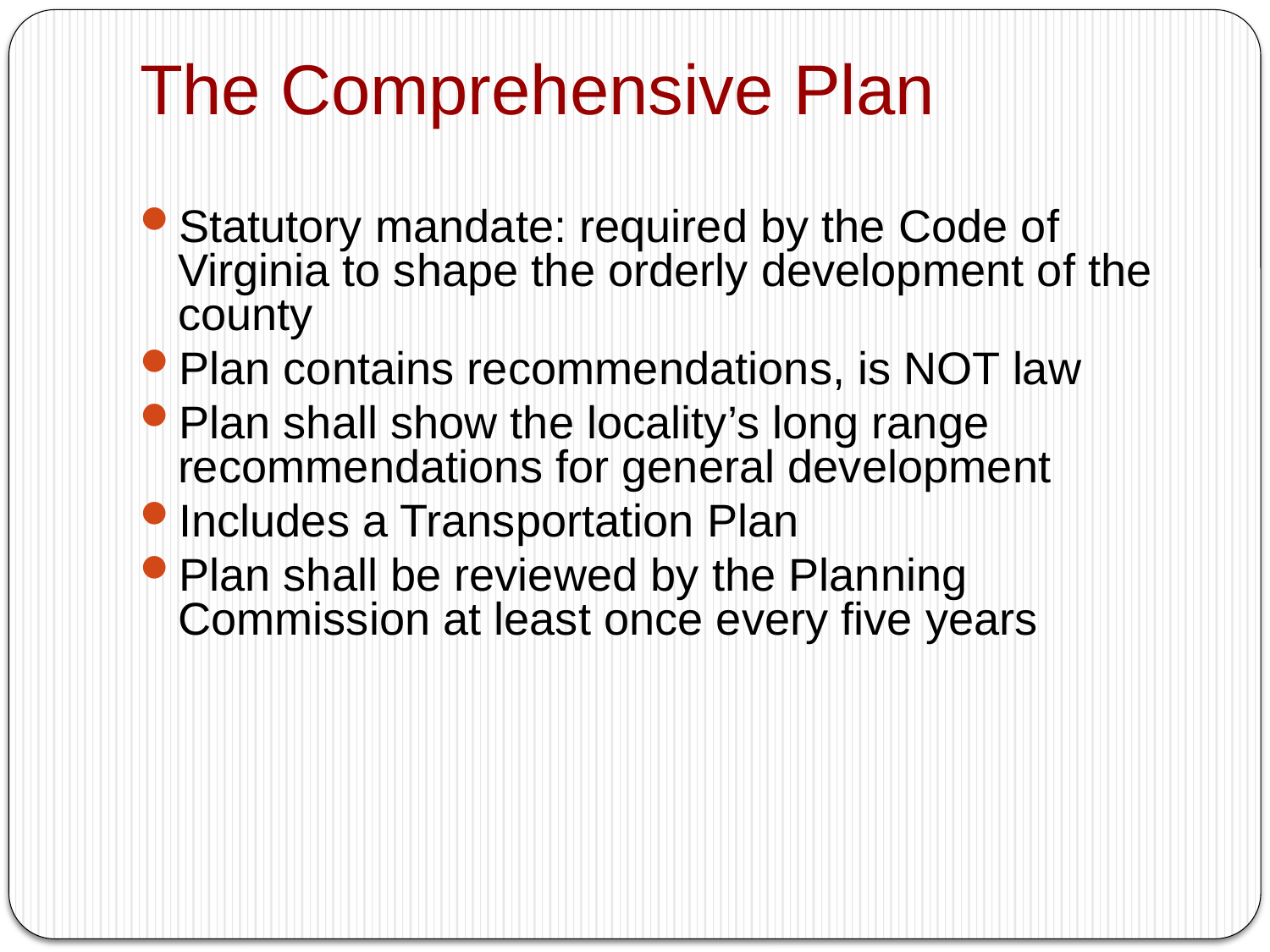

# The Comprehensive Plan
Statutory mandate: required by the Code of Virginia to shape the orderly development of the county
Plan contains recommendations, is NOT law
Plan shall show the locality’s long range recommendations for general development
Includes a Transportation Plan
Plan shall be reviewed by the Planning Commission at least once every five years